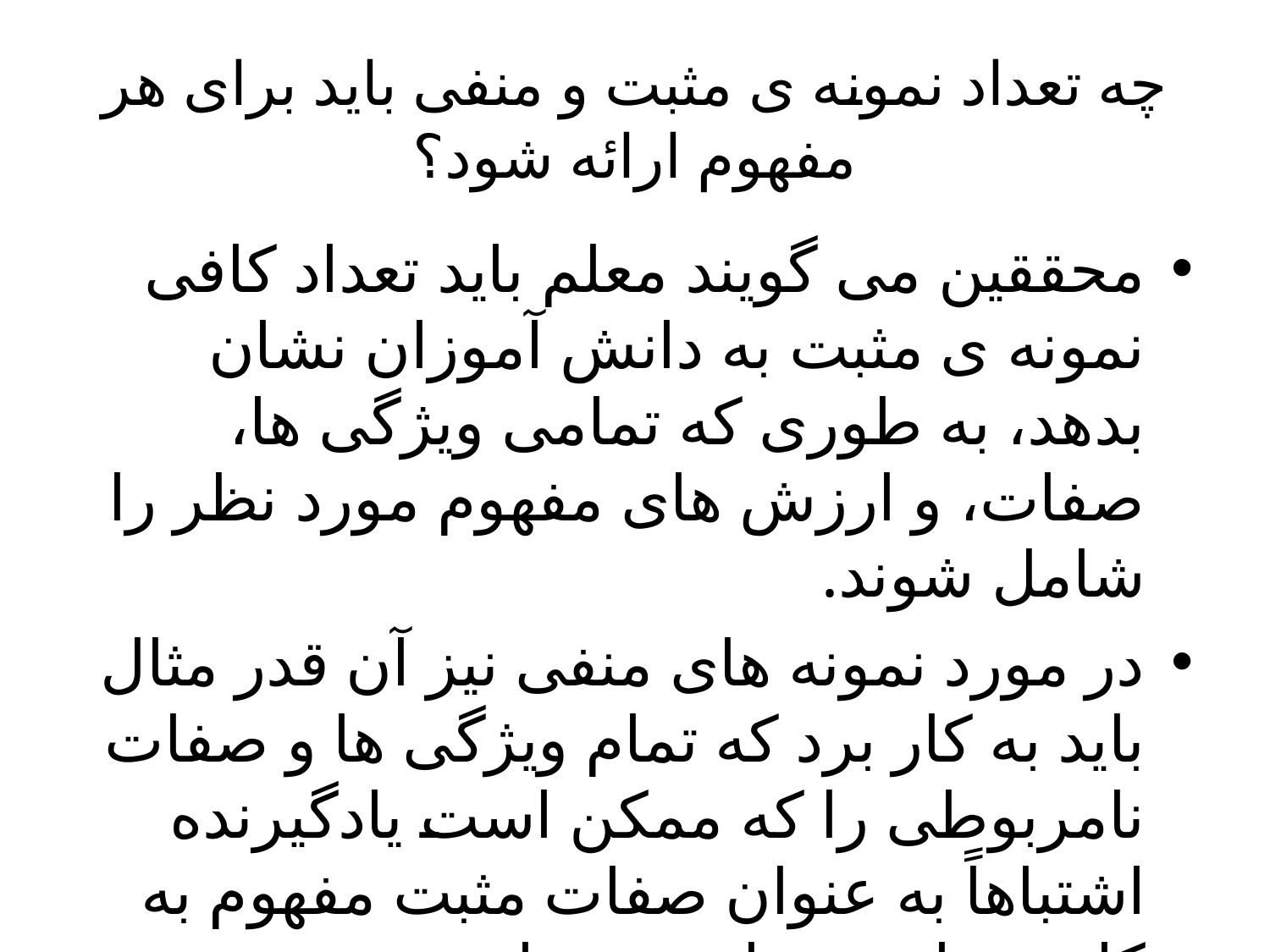

# چه تعداد نمونه ی مثبت و منفی باید برای هر مفهوم ارائه شود؟
محققین می گویند معلم باید تعداد کافی نمونه ی مثبت به دانش آموزان نشان بدهد، به طوری که تمامی ویژگی ها، صفات، و ارزش های مفهوم مورد نظر را شامل شوند.
در مورد نمونه های منفی نیز آن قدر مثال باید به کار برد که تمام ویژگی ها و صفات نامربوطی را که ممکن است یادگیرنده اشتباهاً به عنوان صفات مثبت مفهوم به کار برد از ذهن او دور سازد.